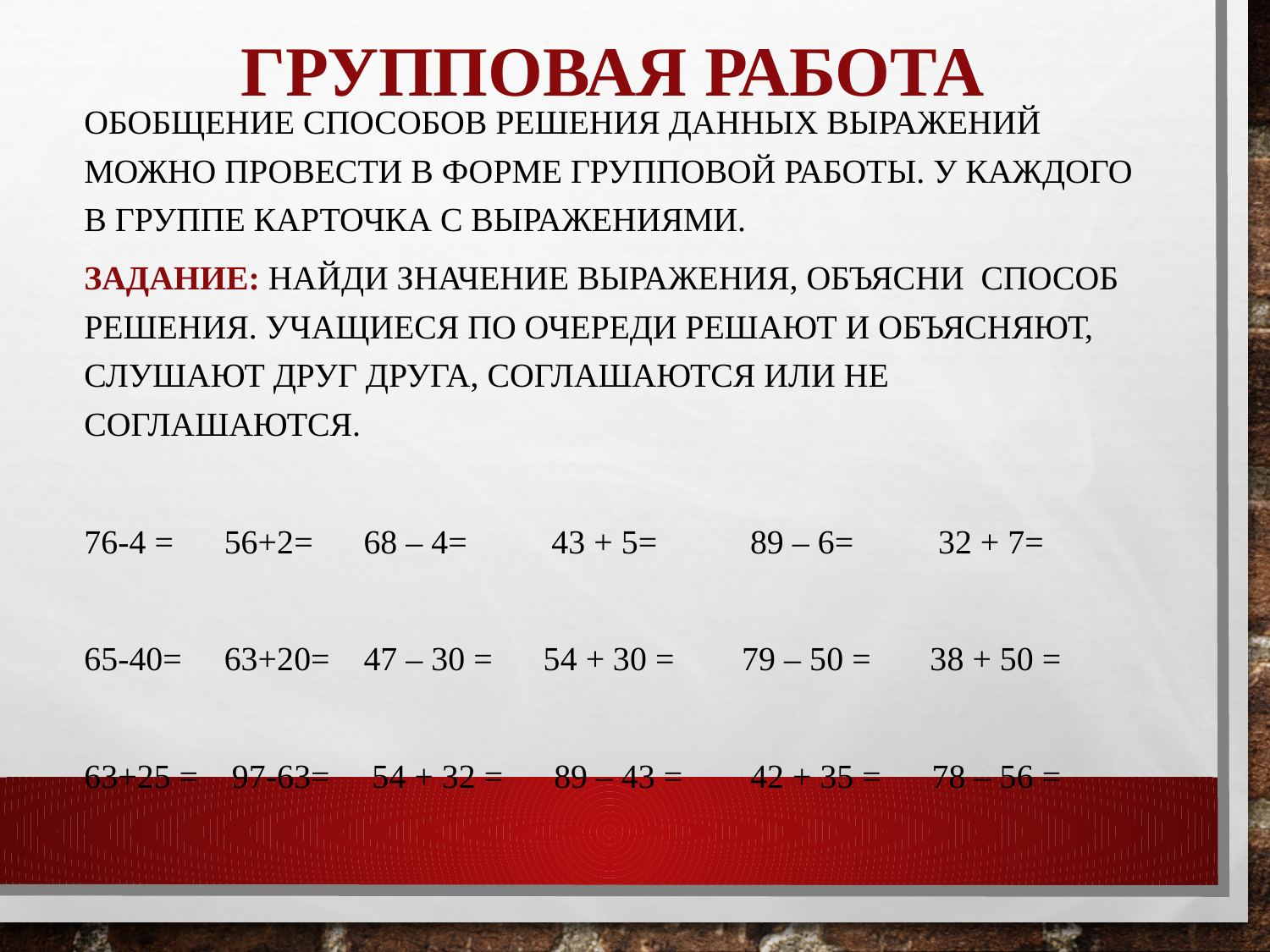

# Групповая работа
Обобщение способов решения данных выражений можно провести в форме групповой работы. У каждого в группе карточка с выражениями.
Задание: найди значение выражения, объясни  способ решения. Учащиеся по очереди решают и объясняют, слушают друг друга, соглашаются или не соглашаются.

76-4 =      56+2=      68 – 4=          43 + 5=           89 – 6=          32 + 7=

65-40=     63+20=    47 – 30 =      54 + 30 =        79 – 50 =       38 + 50 =

63+25 =    97-63=     54 + 32 =      89 – 43 =        42 + 35 =      78 – 56 =